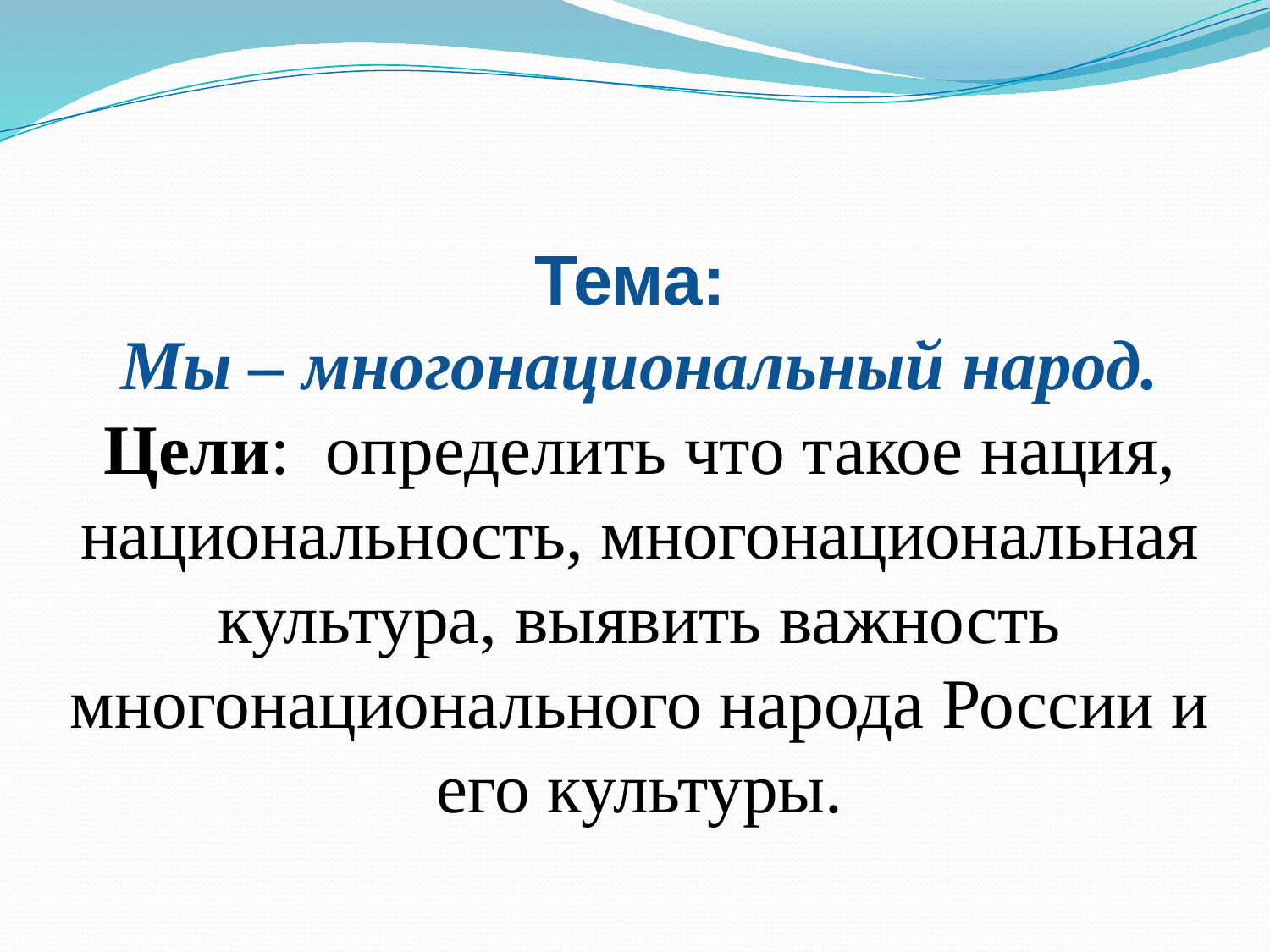

Тема:
Мы – многонациональный народ.
Цели:  определить что такое нация, национальность, многонациональная культура, выявить важность многонационального народа России и его культуры.